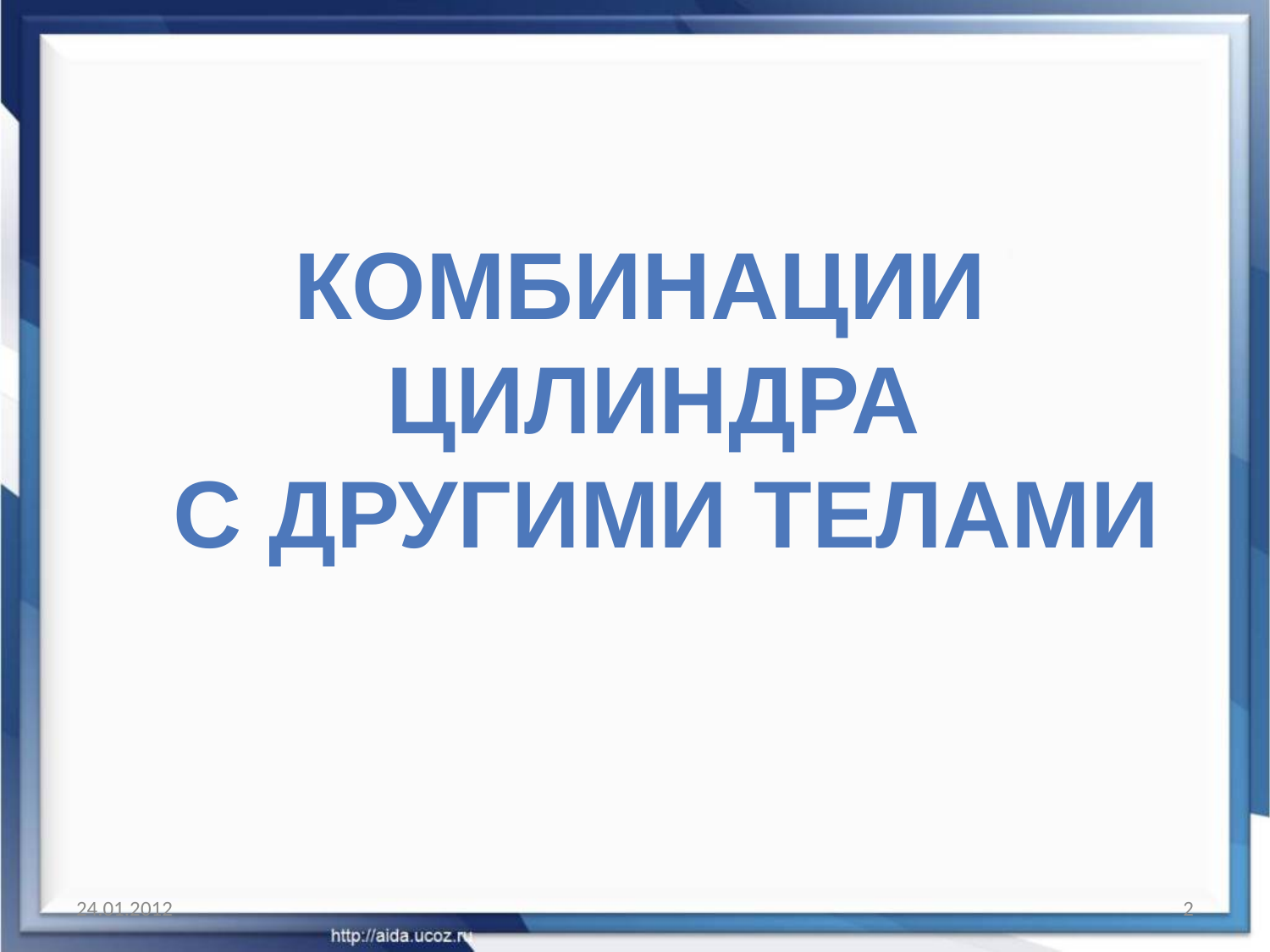

Комбинации
Цилиндра
 с другими телами
24.01.2012
2